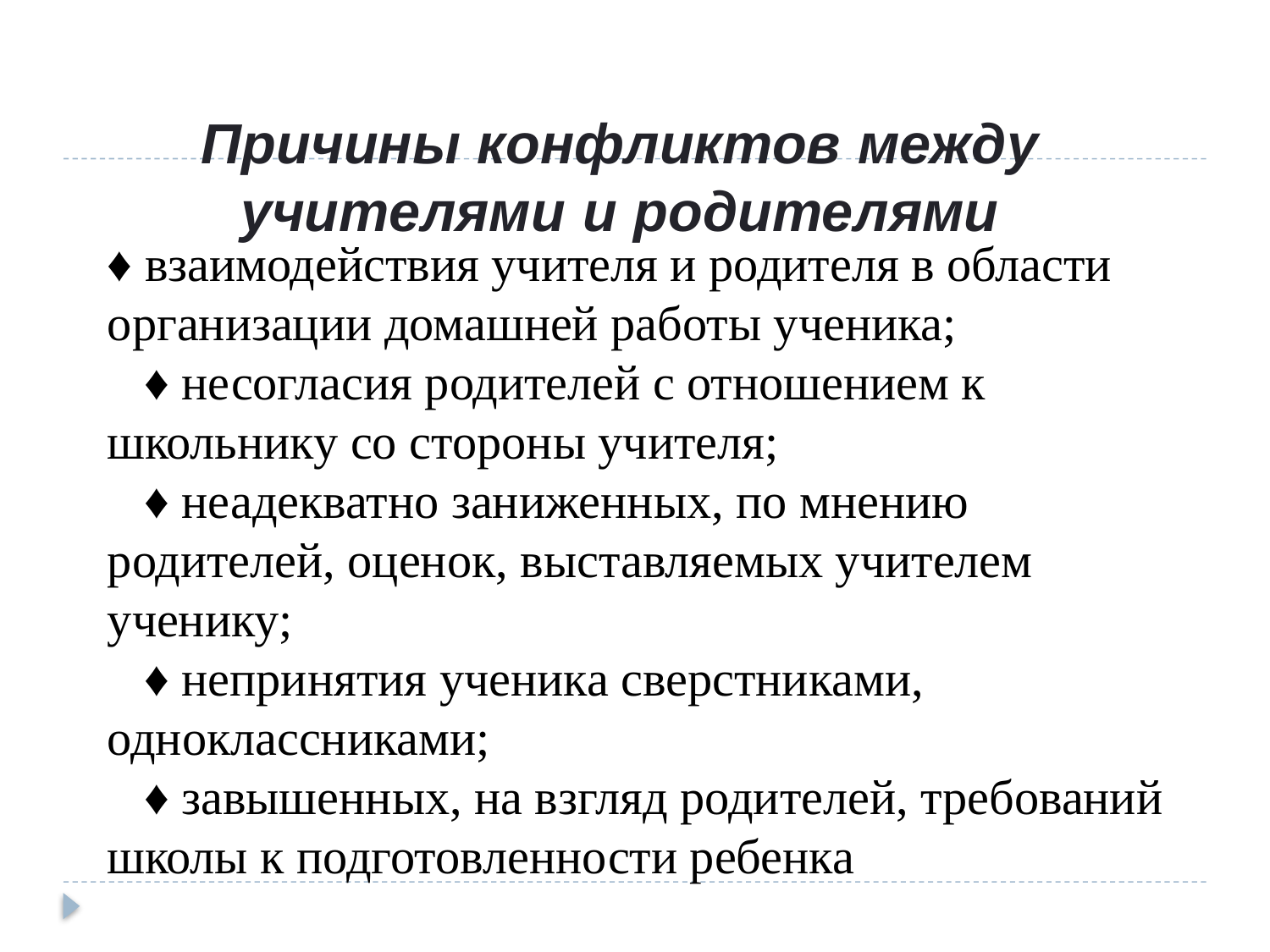

Причины конфликтов между учителями и родителями
♦ взаимодействия учителя и родителя в области организации домашней работы ученика;
   ♦ несогласия родителей с отношением к школьнику со стороны учителя;
   ♦ неадекватно заниженных, по мнению родителей, оценок, выставляемых учителем ученику;
   ♦ непринятия ученика сверстниками, одноклассниками;
   ♦ завышенных, на взгляд родителей, требований школы к подготовленности ребенка